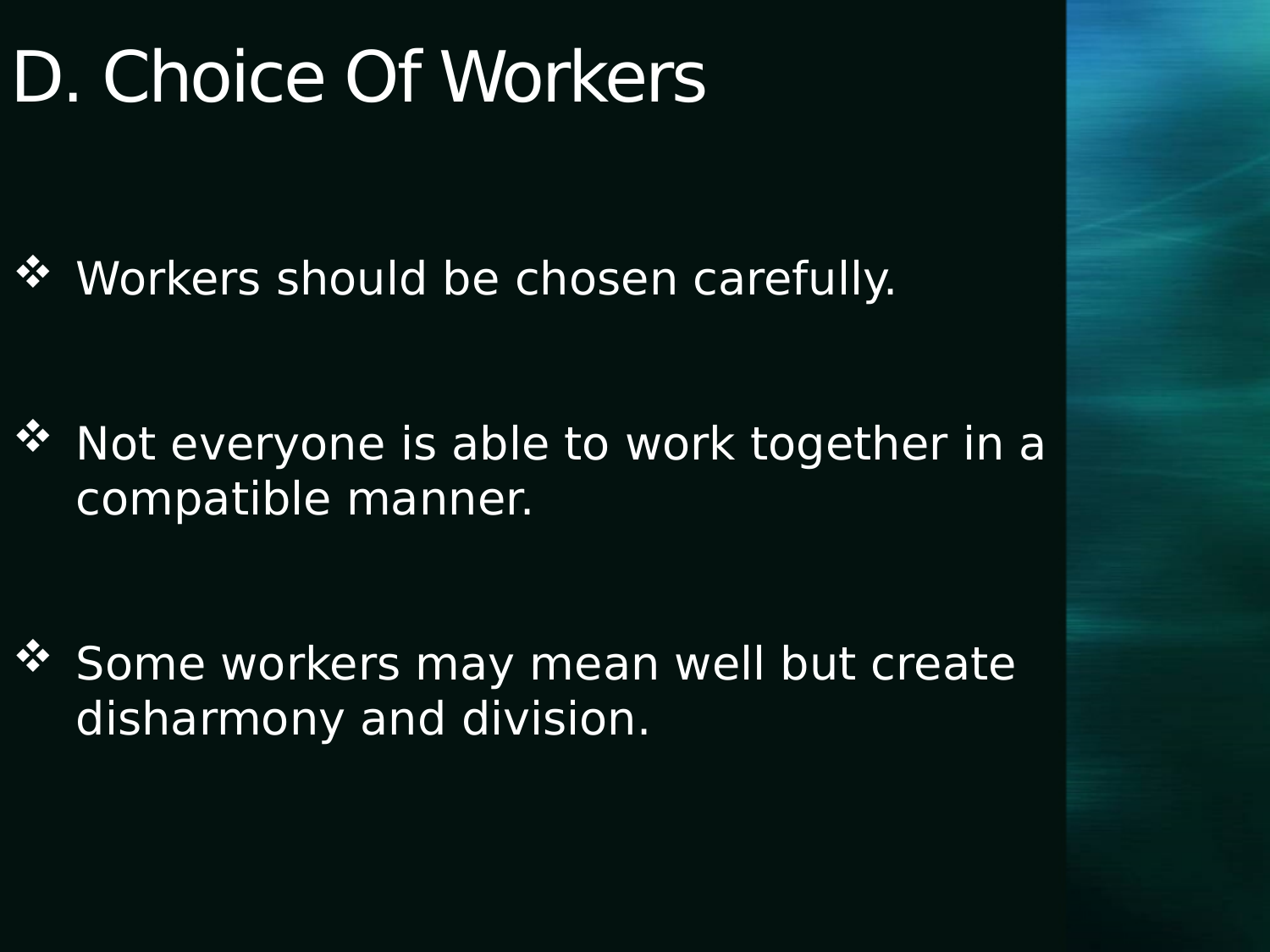

# D. Choice Of Workers
Workers should be chosen carefully.

Not everyone is able to work together in a compatible manner.

Some workers may mean well but create disharmony and division.